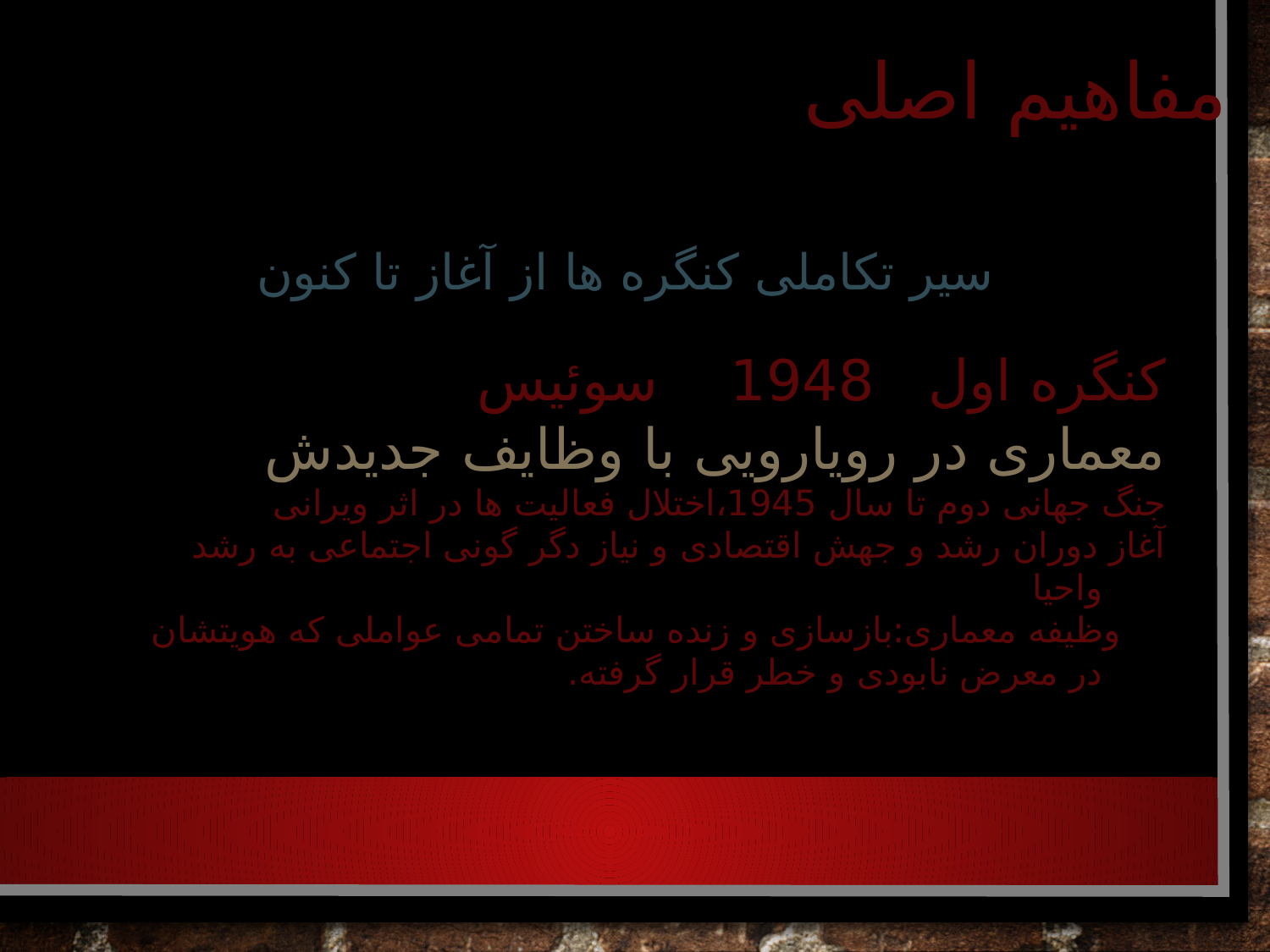

مفاهیم اصلی
#
سیر تکاملی کنگره ها از آغاز تا کنون

کنگره اول   1948    سوئیس
معماری در رویارویی با وظایف جدیدش
جنگ جهانی دوم تا سال 1945،اختلال فعالیت ها در اثر ویرانی
آغاز دوران رشد و جهش اقتصادی و نیاز دگر گونی اجتماعی به رشد واحیا
    وظیفه معماری:بازسازی و زنده ساختن تمامی عواملی که هویتشان در معرض نابودی و خطر قرار گرفته.